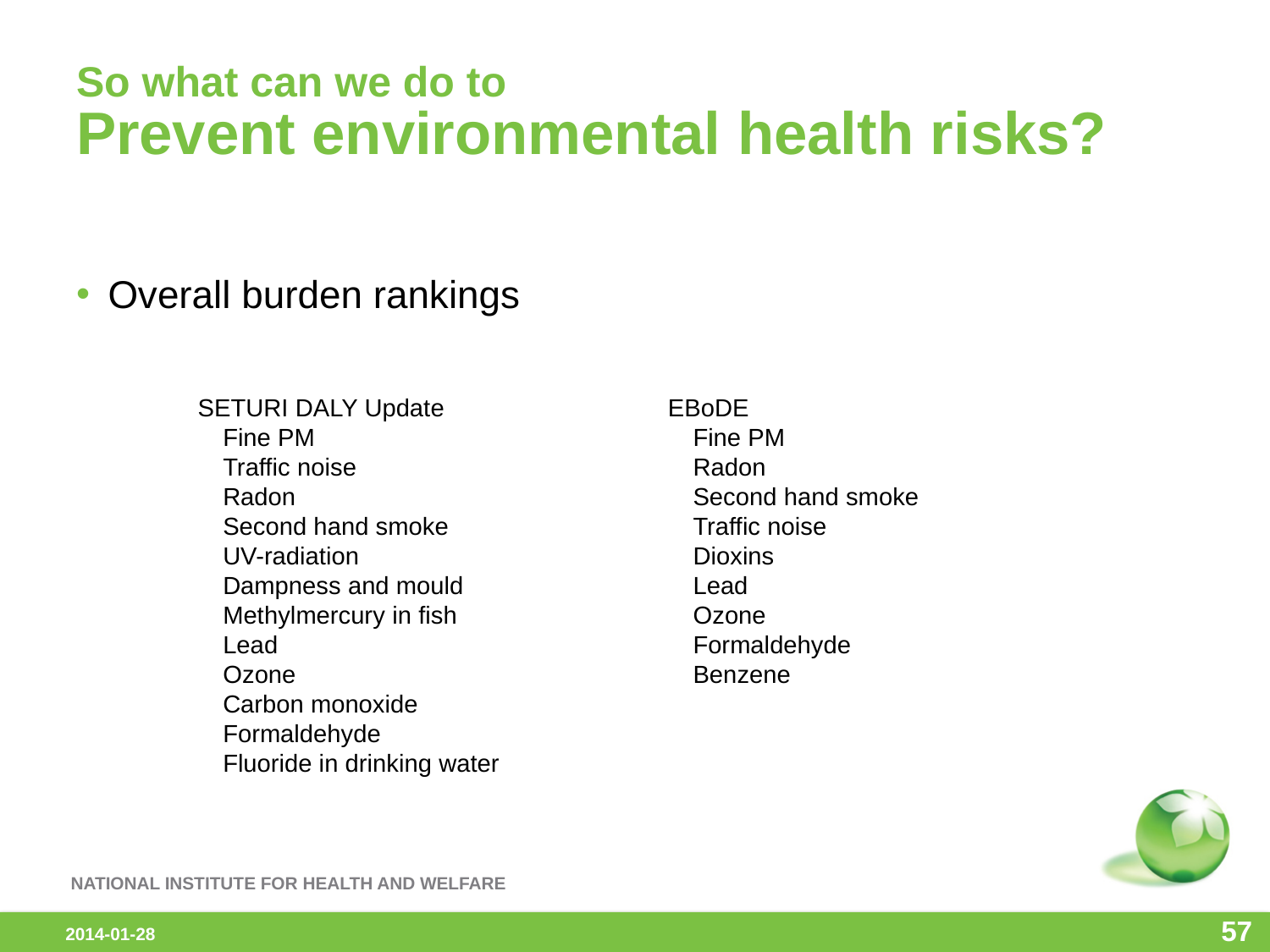

# So what can we do to Prevent environmental health risks?

Overall burden rankings
SETURI DALY Update
Fine PM
Traffic noise
Radon
Second hand smoke
UV-radiation
Dampness and mould
Methylmercury in fish
Lead
Ozone
Carbon monoxide
Formaldehyde
Fluoride in drinking water
EBoDE
Fine PM
Radon
Second hand smoke
Traffic noise
Dioxins
Lead
Ozone
Formaldehyde
Benzene
57
2014-01-28